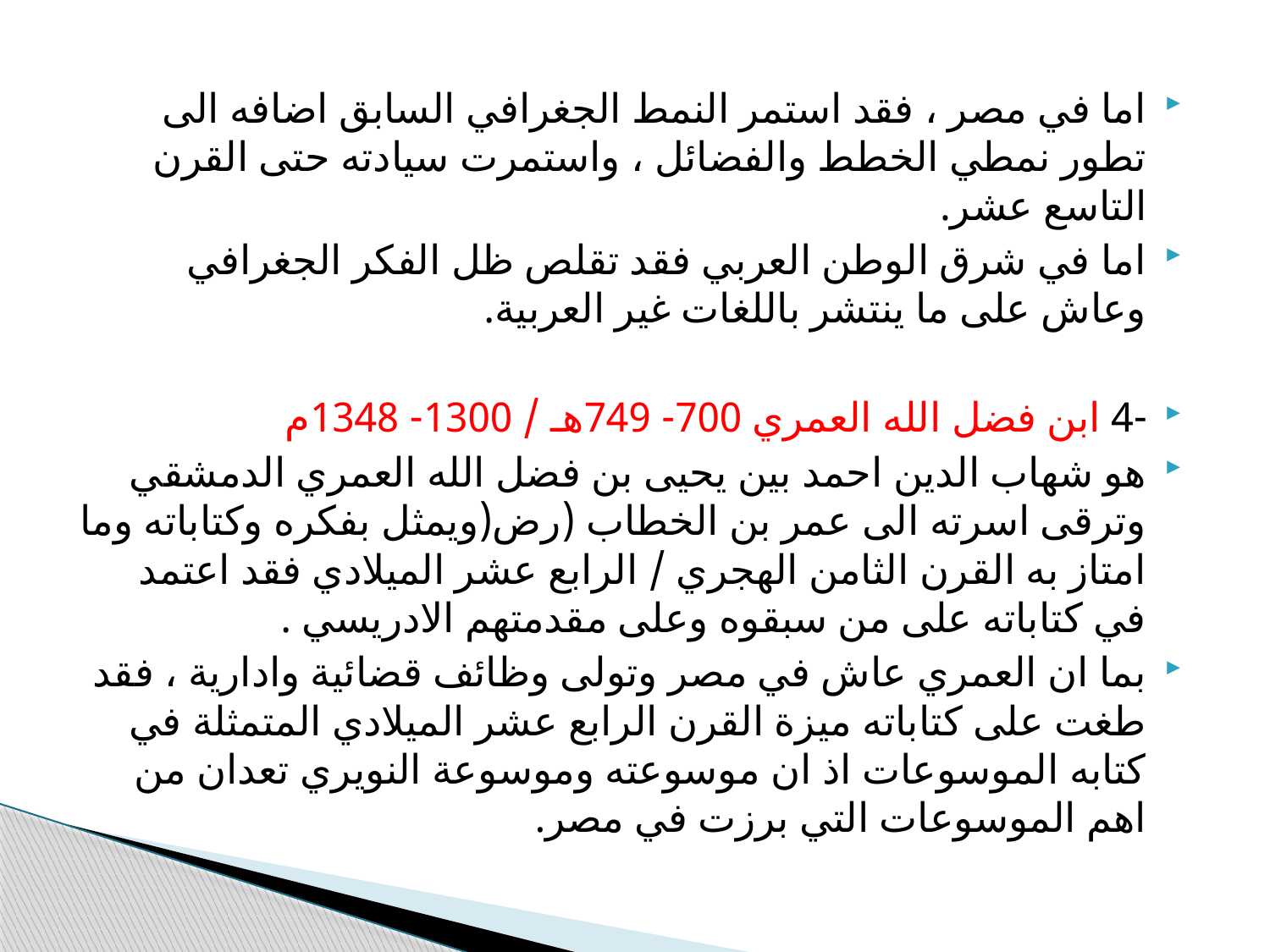

اما في مصر ، فقد استمر النمط الجغرافي السابق اضافه الى تطور نمطي الخطط والفضائل ، واستمرت سيادته حتى القرن التاسع عشر.
اما في شرق الوطن العربي فقد تقلص ظل الفكر الجغرافي وعاش على ما ينتشر باللغات غير العربية.

-4 ابن فضل الله العمري 700- 749هـ / 1300- 1348م
هو شهاب الدين احمد بين يحيى بن فضل الله العمري الدمشقي وترقى اسرته الى عمر بن الخطاب (رض(ويمثل بفكره وكتاباته وما امتاز به القرن الثامن الهجري / الرابع عشر الميلادي فقد اعتمد في كتاباته على من سبقوه وعلى مقدمتهم الادريسي .
بما ان العمري عاش في مصر وتولى وظائف قضائية وادارية ، فقد طغت على كتاباته ميزة القرن الرابع عشر الميلادي المتمثلة في كتابه الموسوعات اذ ان موسوعته وموسوعة النويري تعدان من اهم الموسوعات التي برزت في مصر.